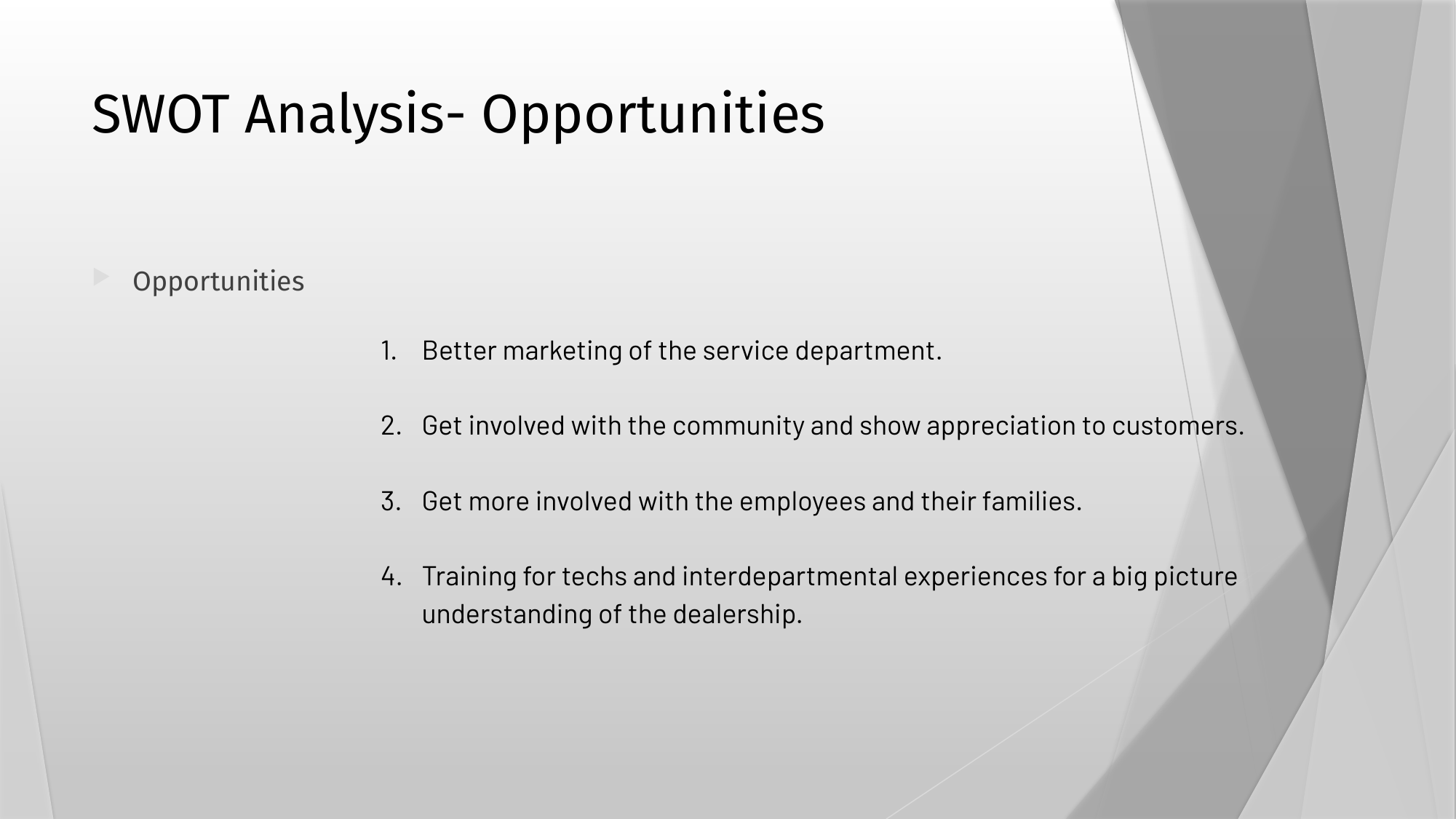

# SWOT Analysis- Opportunities
Opportunities

Better marketing of the service department.

Get involved with the community and show appreciation to customers.

Get more involved with the employees and their families.

Training for techs and interdepartmental experiences for a big picture understanding of the dealership.